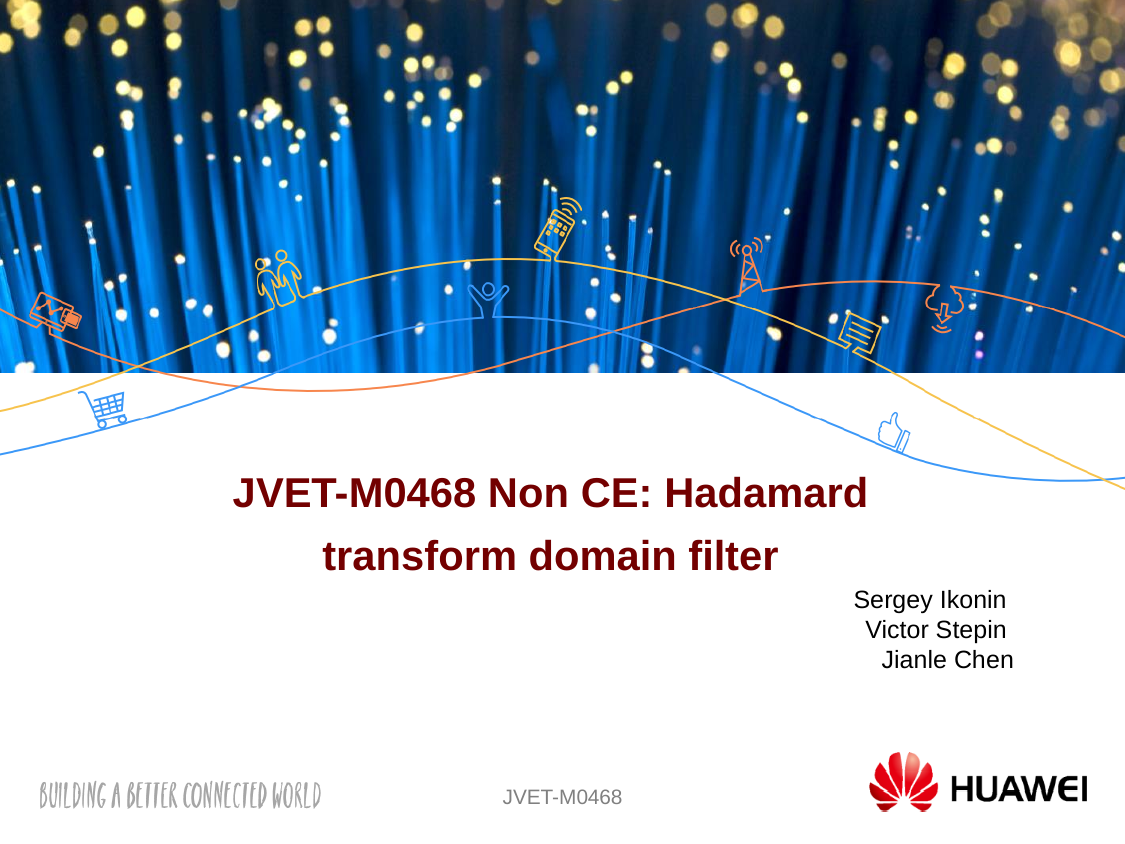

# JVET-M0468 Non CE: Hadamard transform domain filter
Sergey Ikonin
Victor Stepin
Jianle Chen